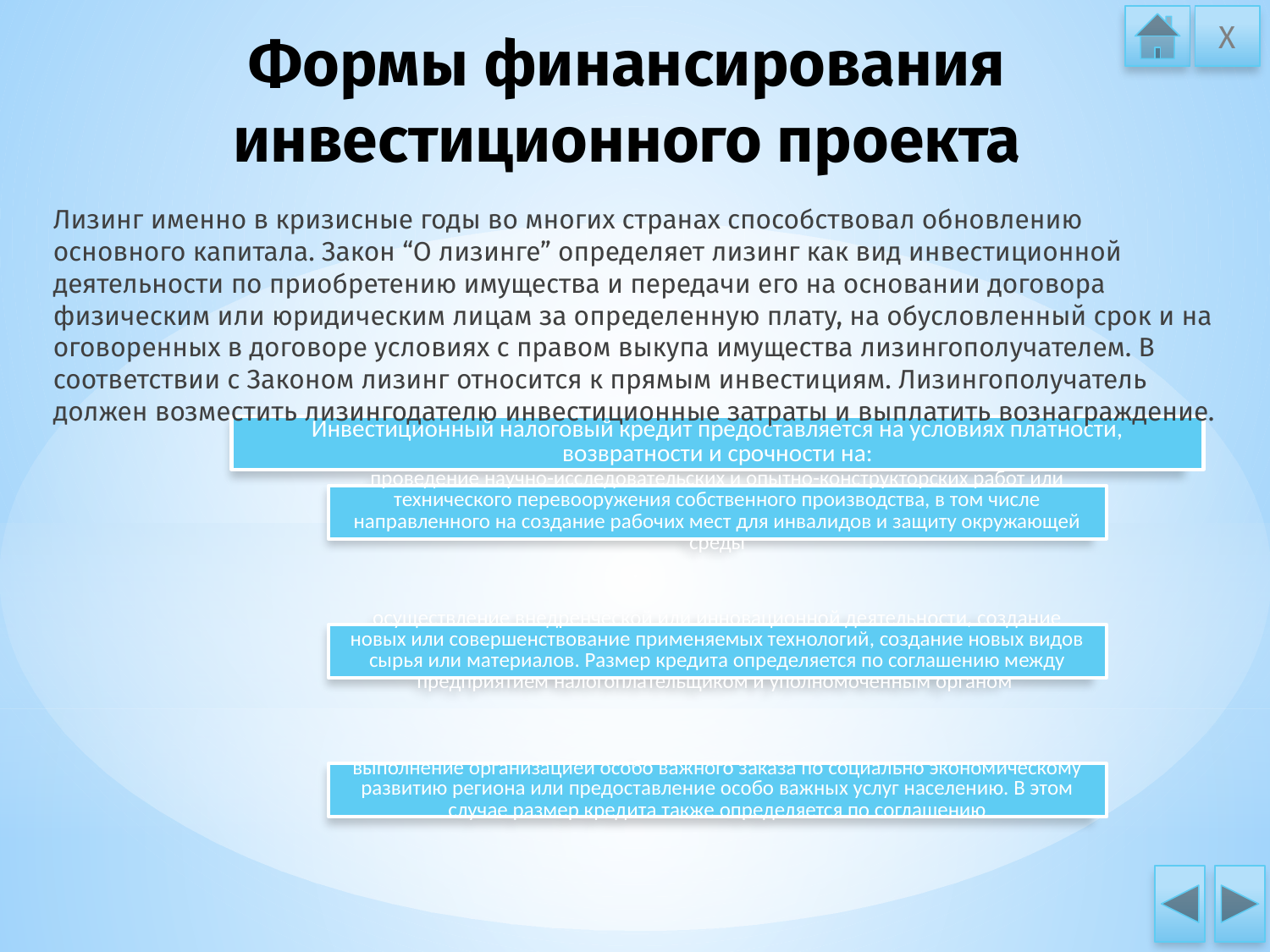

Х

# Формы финансирования инвестиционного проекта
Лизинг именно в кризисные годы во многих странах способствовал обновлению основного капитала. Закон “О лизинге” определяет лизинг как вид инвестиционной деятельности по приобретению имущества и передачи его на основании договора физическим или юридическим лицам за определенную плату, на обусловленный срок и на оговоренных в договоре условиях с правом выкупа имущества лизингополучателем. В соответствии с Законом лизинг относится к прямым инвестициям. Лизингополучатель должен возместить лизингодателю инвестиционные затраты и выплатить вознаграждение.
Инвестиционный налоговый кредит предоставляется на условиях платности, возвратности и срочности на:
проведение научно-исследовательских и опытно-конструкторских работ или технического перевооружения собственного производства, в том числе направленного на создание рабочих мест для инвалидов и защиту окружающей среды
осуществление внедренческой или инновационной деятельности, создание новых или совершенствование применяемых технологий, создание новых видов сырья или материалов. Размер кредита определяется по соглашению между предприятием налогоплательщиком и уполномоченным органом
выполнение организацией особо важного заказа по социально экономическому развитию региона или предоставление особо важных услуг населению. В этом случае размер кредита также определяется по соглашению